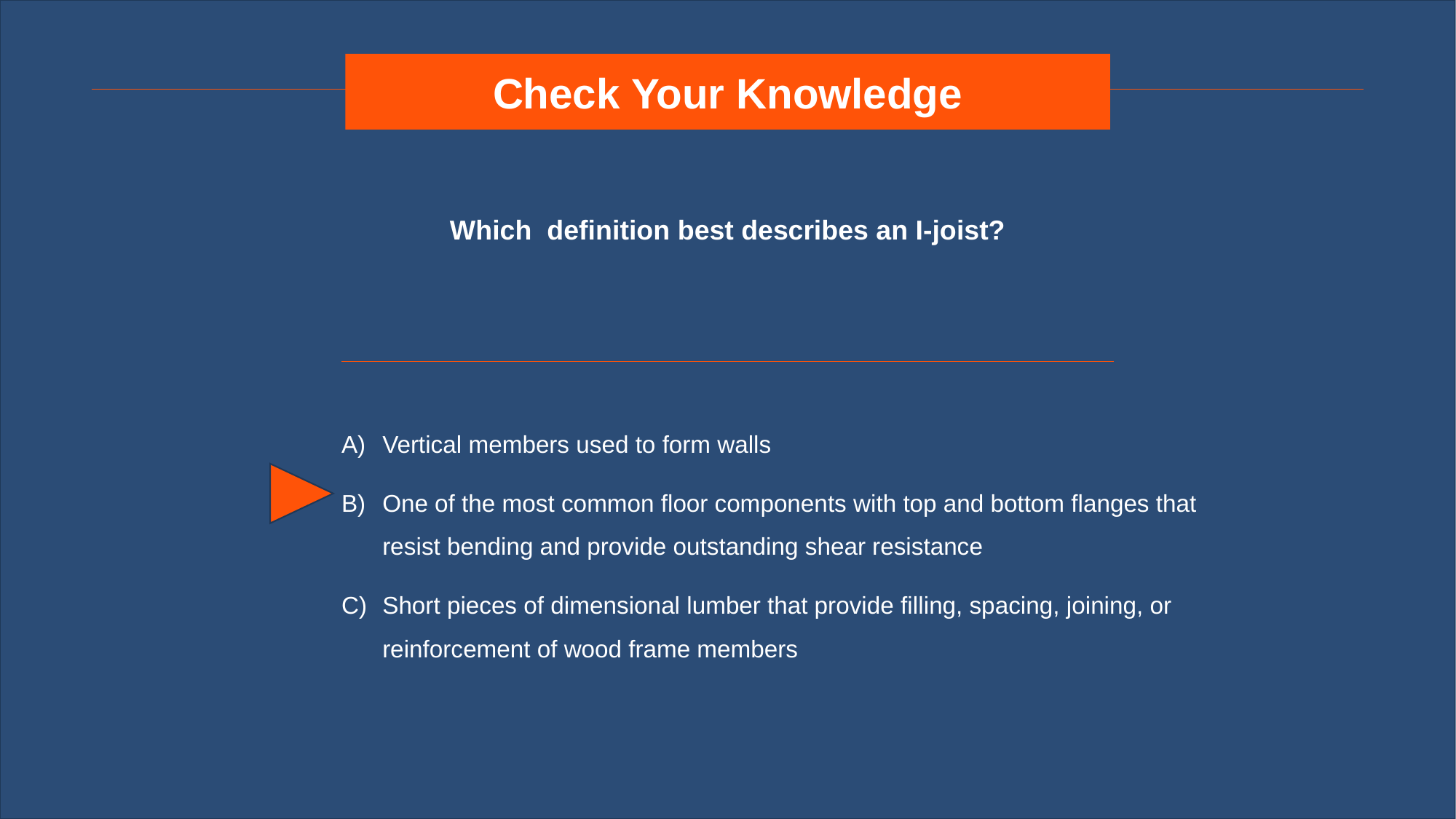

# Check Your Knowledge
Which  definition best describes an I-joist?
Vertical members used to form walls
One of the most common floor components with top and bottom flanges that resist bending and provide outstanding shear resistance
Short pieces of dimensional lumber that provide filling, spacing, joining, or reinforcement of wood frame members